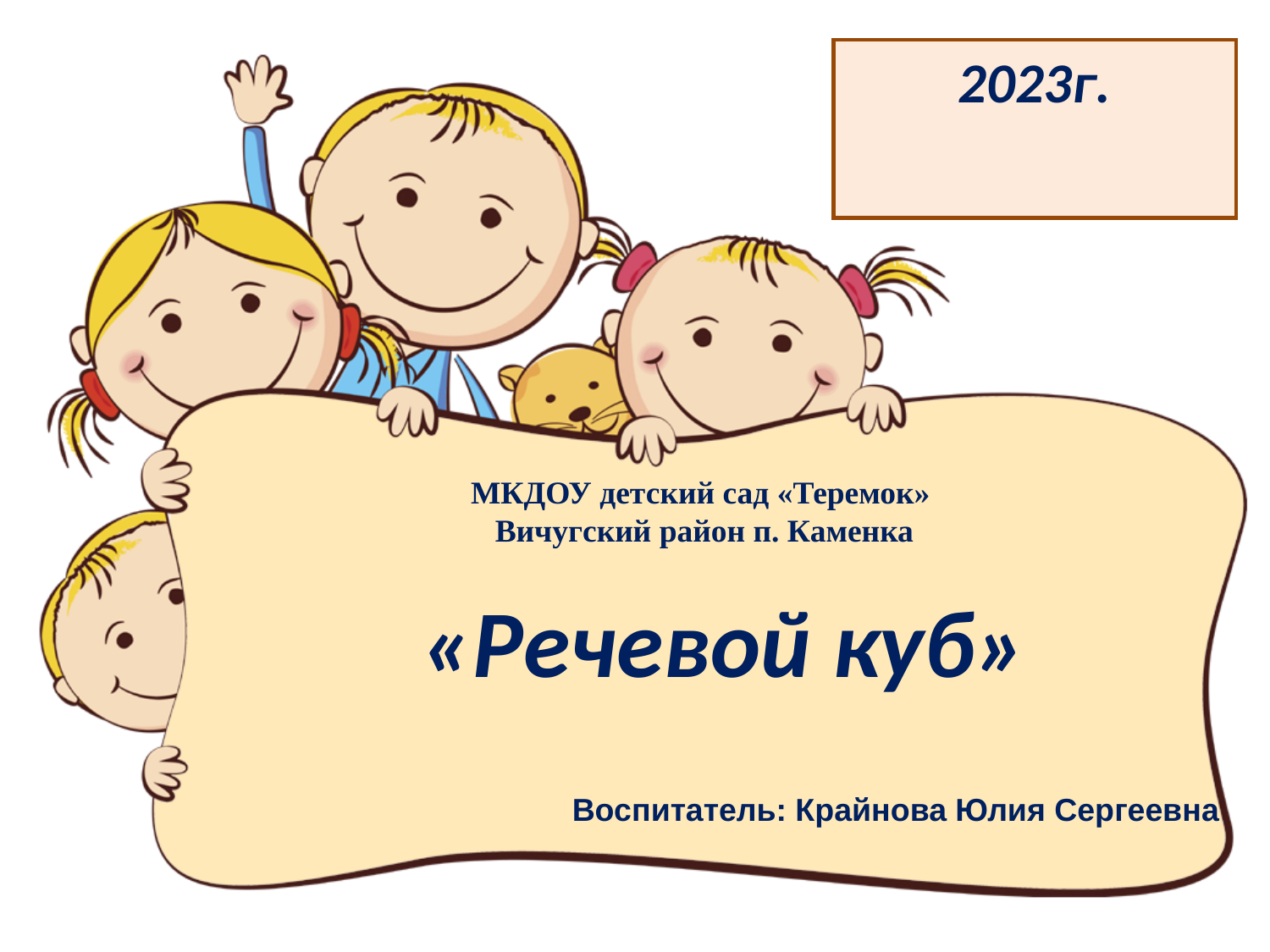

2023г.
МКДОУ детский сад «Теремок»
Вичугский район п. Каменка
# «Речевой куб»
Воспитатель: Крайнова Юлия Сергеевна